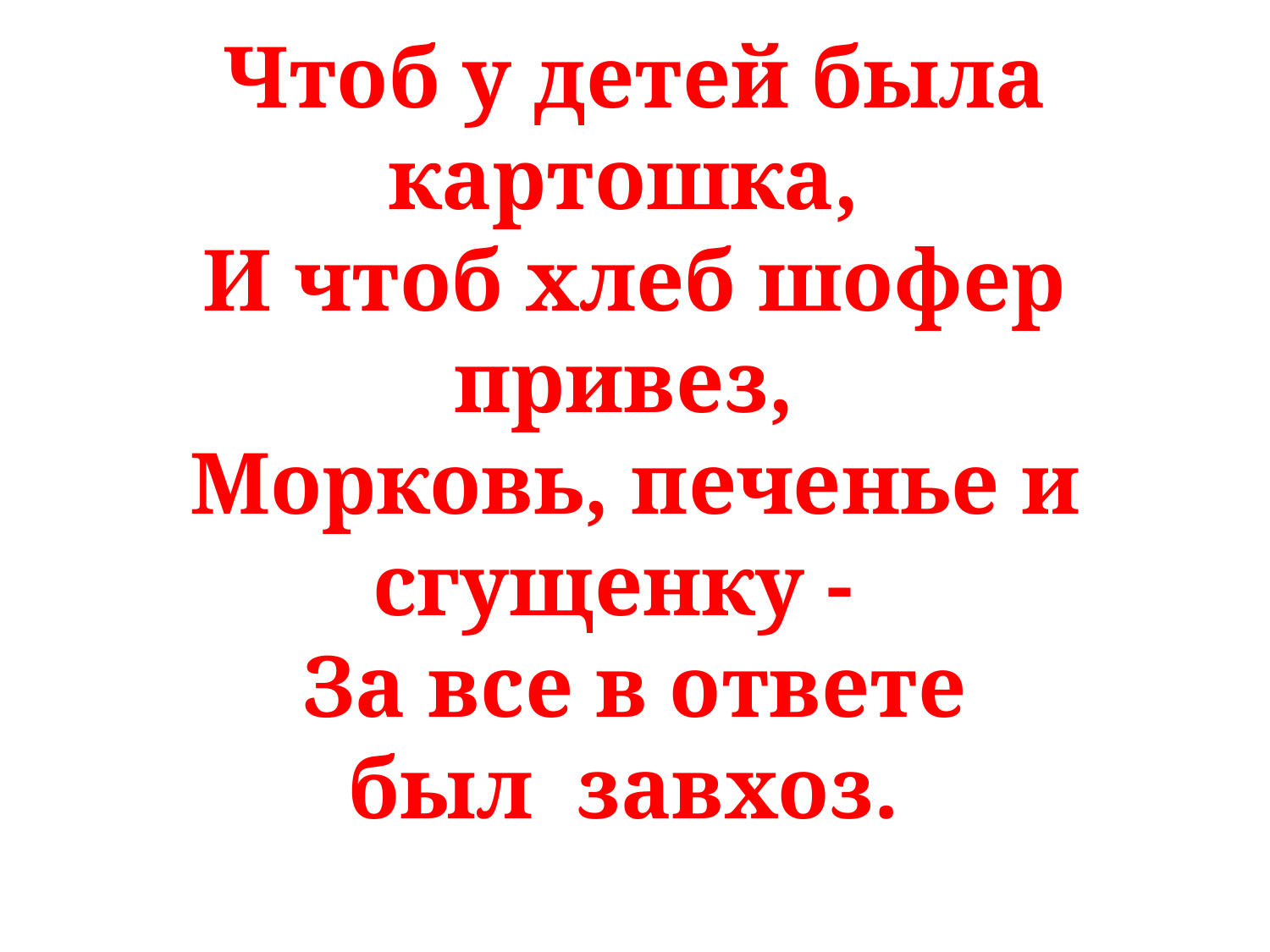

# Чтоб у детей была картошка,  И чтоб хлеб шофер привез,  Морковь, печенье и сгущенку -   За все в ответе был  завхоз.